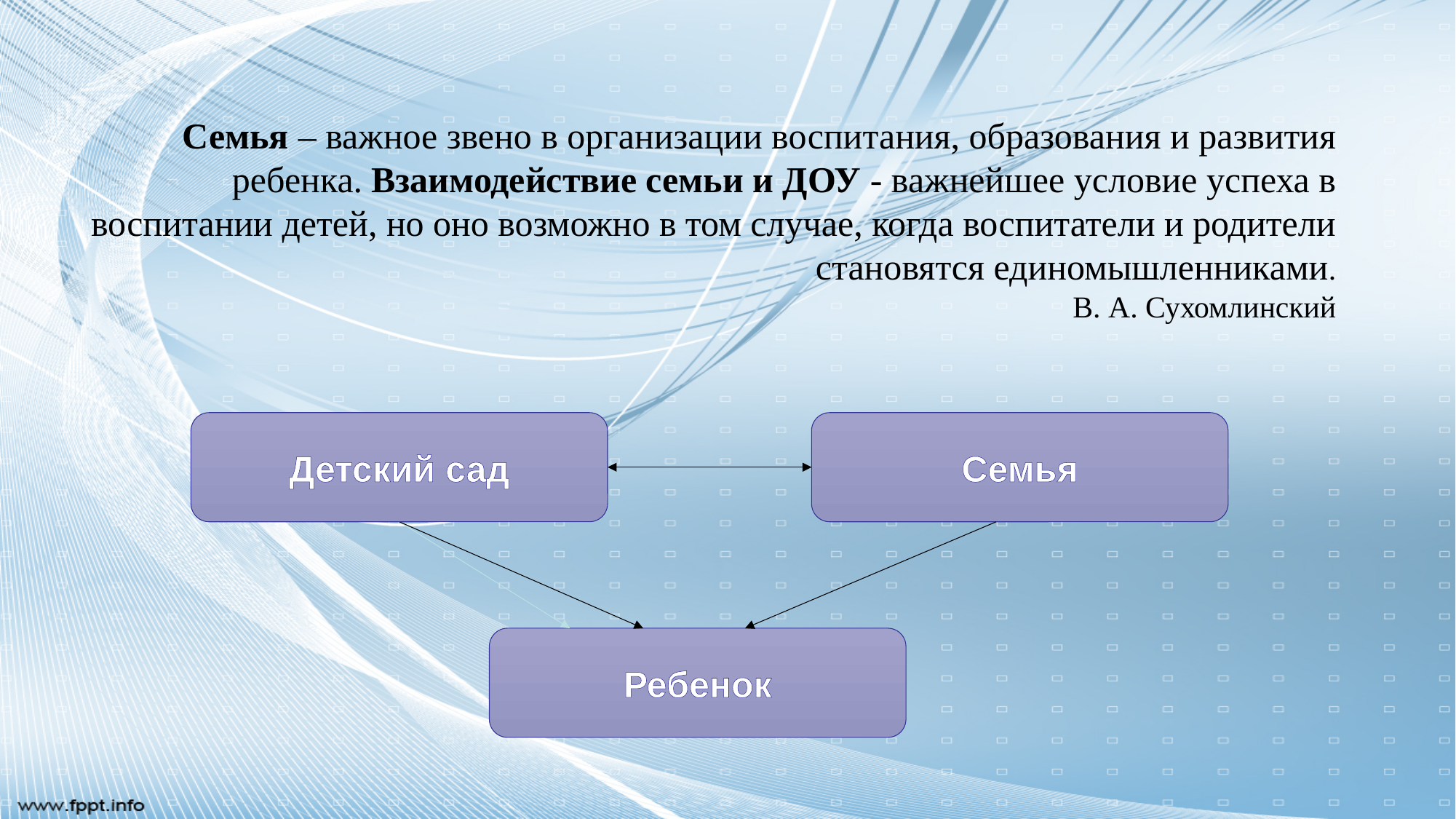

# Семья – важное звено в организации воспитания, образования и развития ребенка. Взаимодействие семьи и ДОУ - важнейшее условие успеха в воспитании детей, но оно возможно в том случае, когда воспитатели и родители становятся единомышленниками. В. А. Сухомлинский
Детский сад
Семья
Ребенок